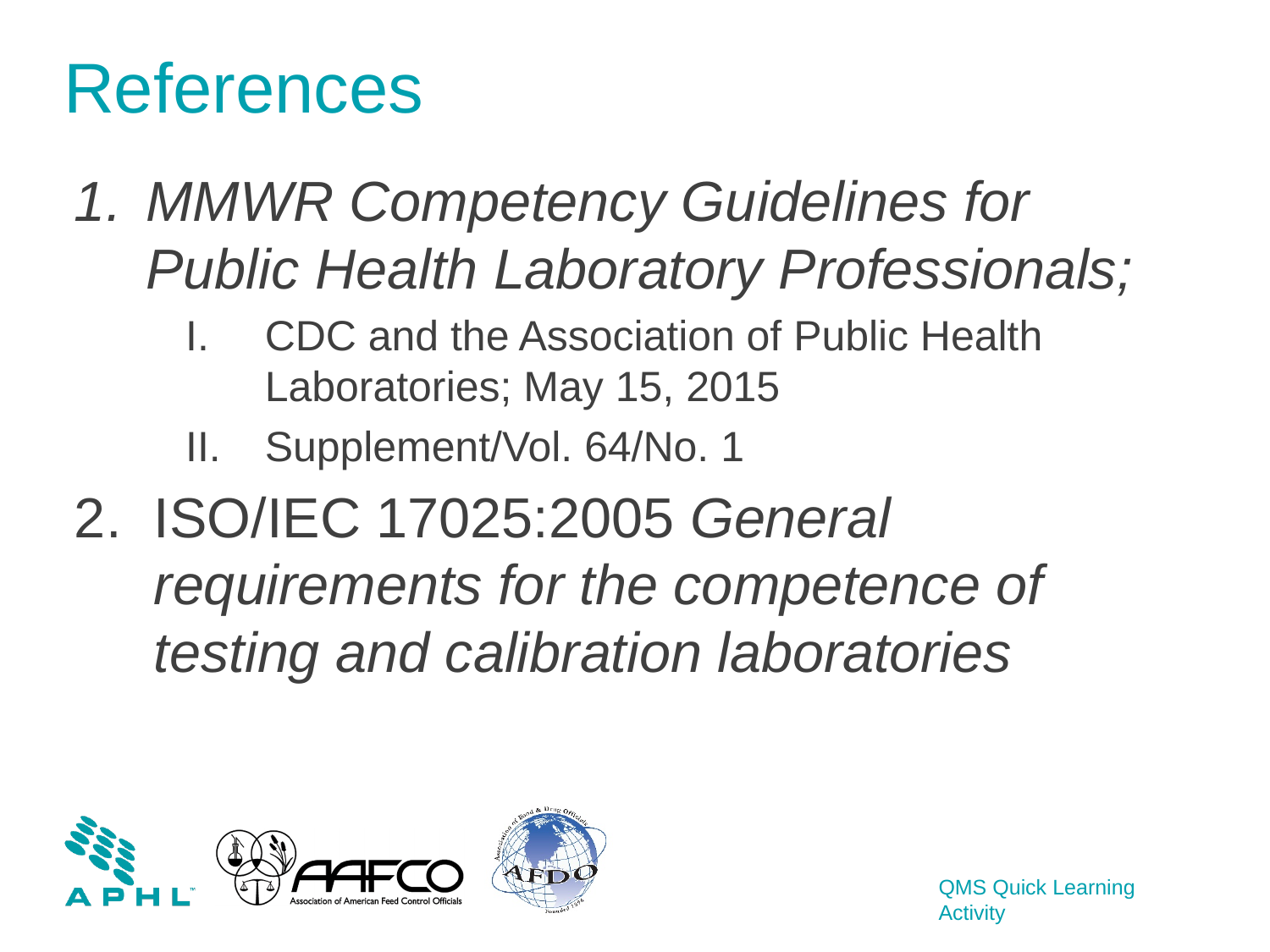

# References
MMWR Competency Guidelines for Public Health Laboratory Professionals;
CDC and the Association of Public Health Laboratories; May 15, 2015
Supplement/Vol. 64/No. 1
ISO/IEC 17025:2005 General requirements for the competence of testing and calibration laboratories